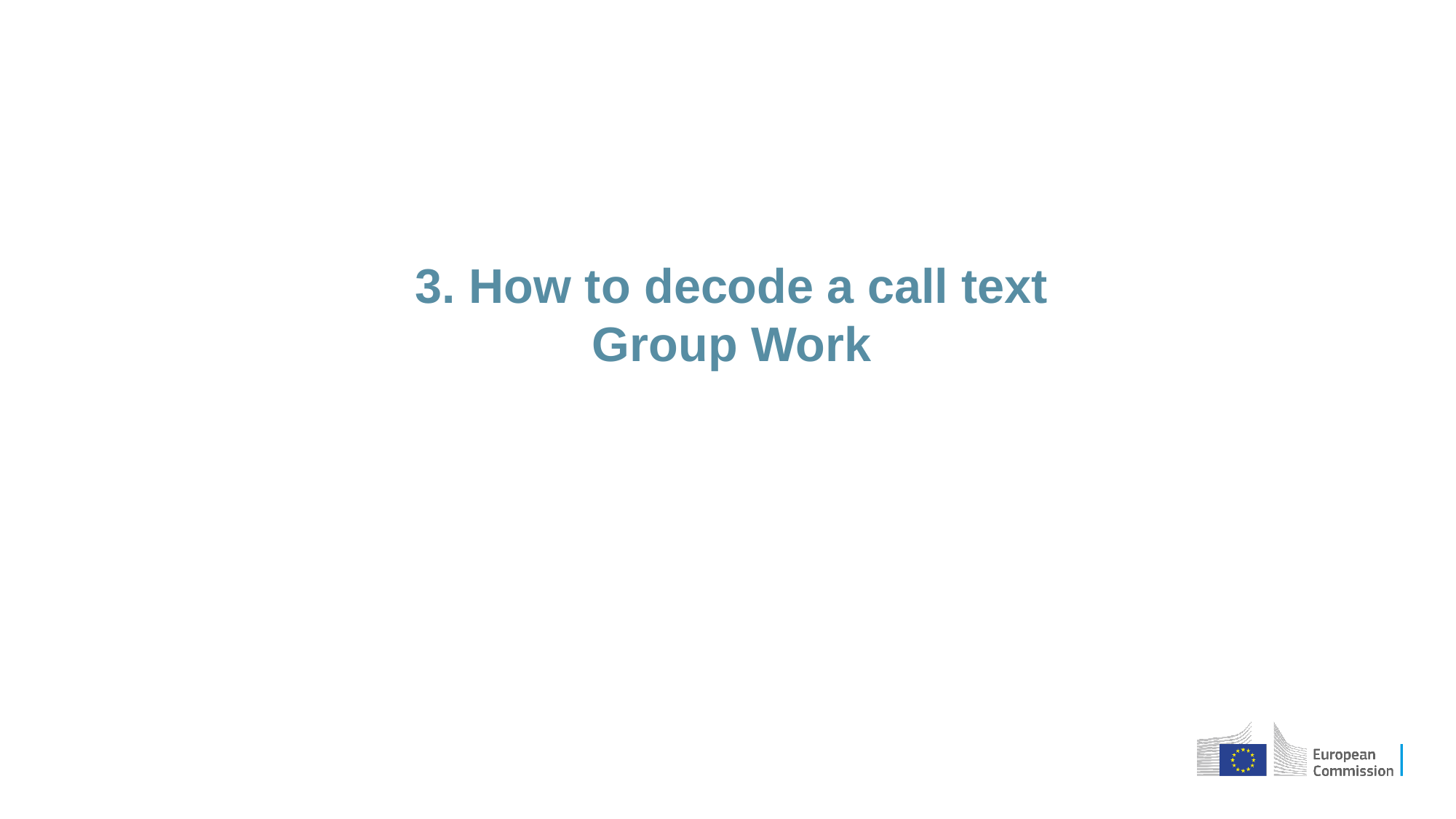

#
3. How to decode a call text
Group Work